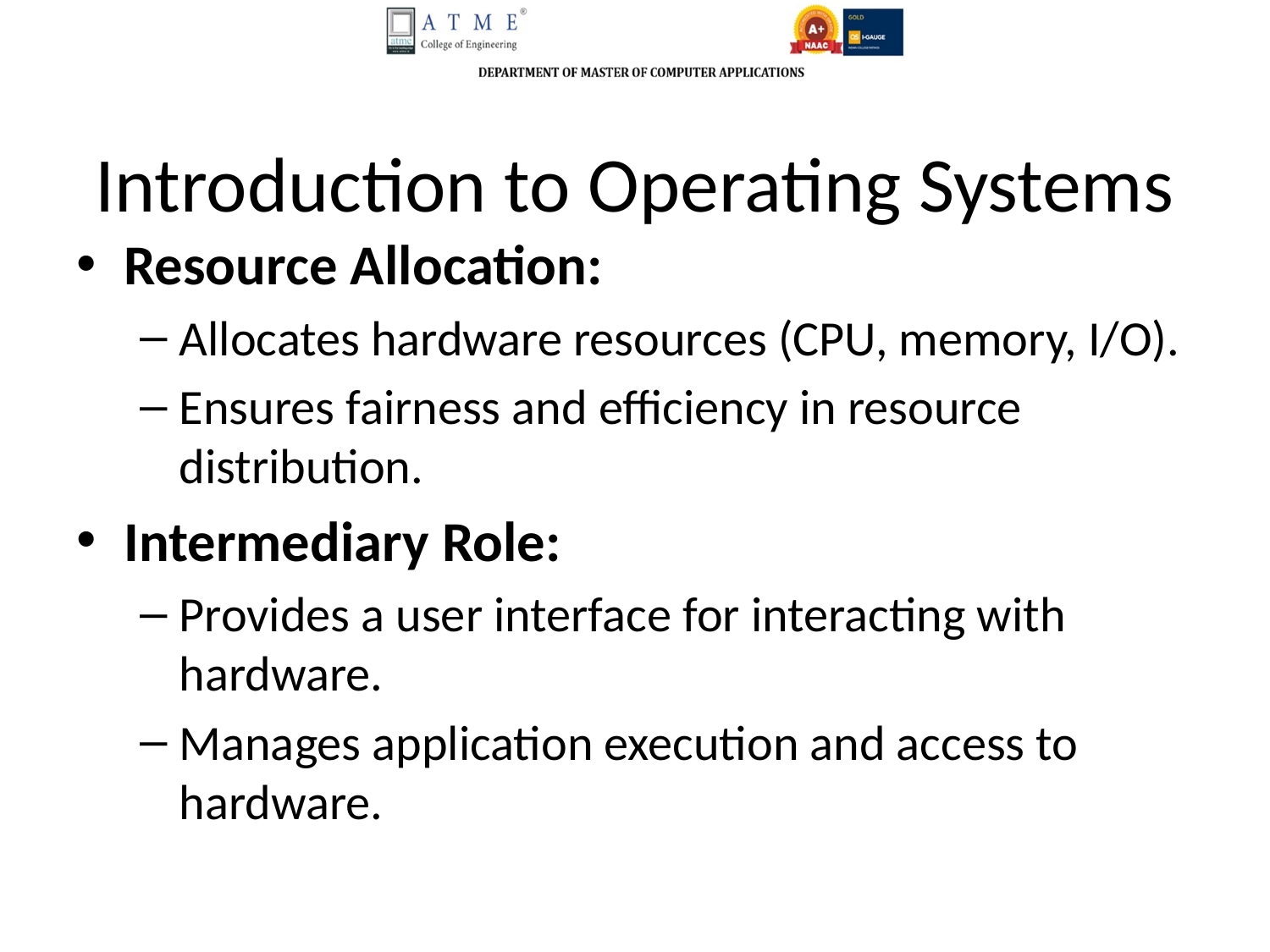

# Introduction to Operating Systems
Resource Allocation:
Allocates hardware resources (CPU, memory, I/O).
Ensures fairness and efficiency in resource distribution.
Intermediary Role:
Provides a user interface for interacting with hardware.
Manages application execution and access to hardware.